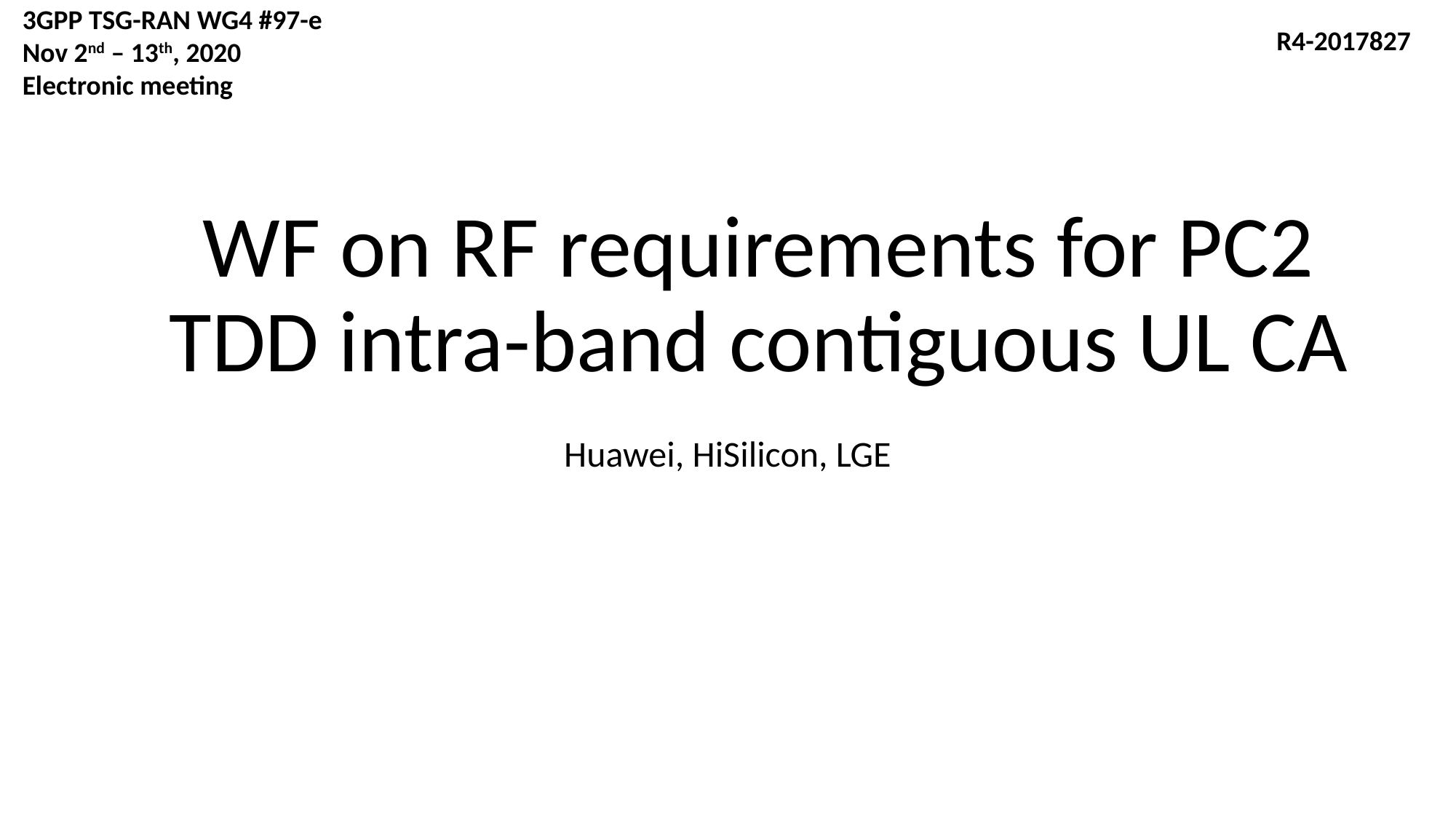

3GPP TSG-RAN WG4 #97-e
Nov 2nd – 13th, 2020
Electronic meeting
R4-2017827
# WF on RF requirements for PC2 TDD intra-band contiguous UL CA
Huawei, HiSilicon, LGE